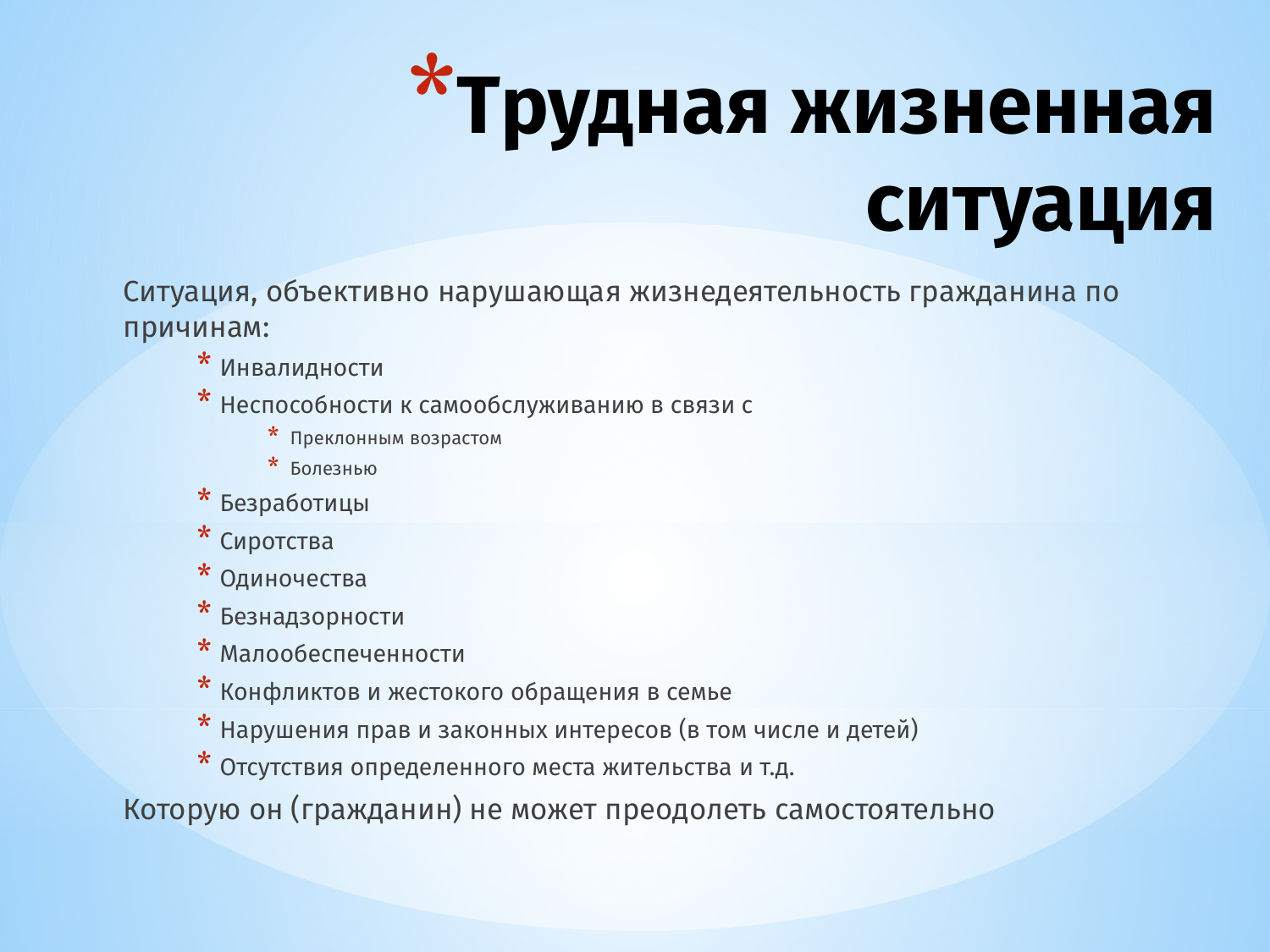

# Трудная жизненная ситуация
Ситуация, объективно нарушающая жизнедеятельность гражданина по причинам:
Инвалидности
Неспособности к самообслуживанию в связи с
Преклонным возрастом
Болезнью
Безработицы
Сиротства
Одиночества
Безнадзорности
Малообеспеченности
Конфликтов и жестокого обращения в семье
Нарушения прав и законных интересов (в том числе и детей)
Отсутствия определенного места жительства и т.д.
Которую он (гражданин) не может преодолеть самостоятельно